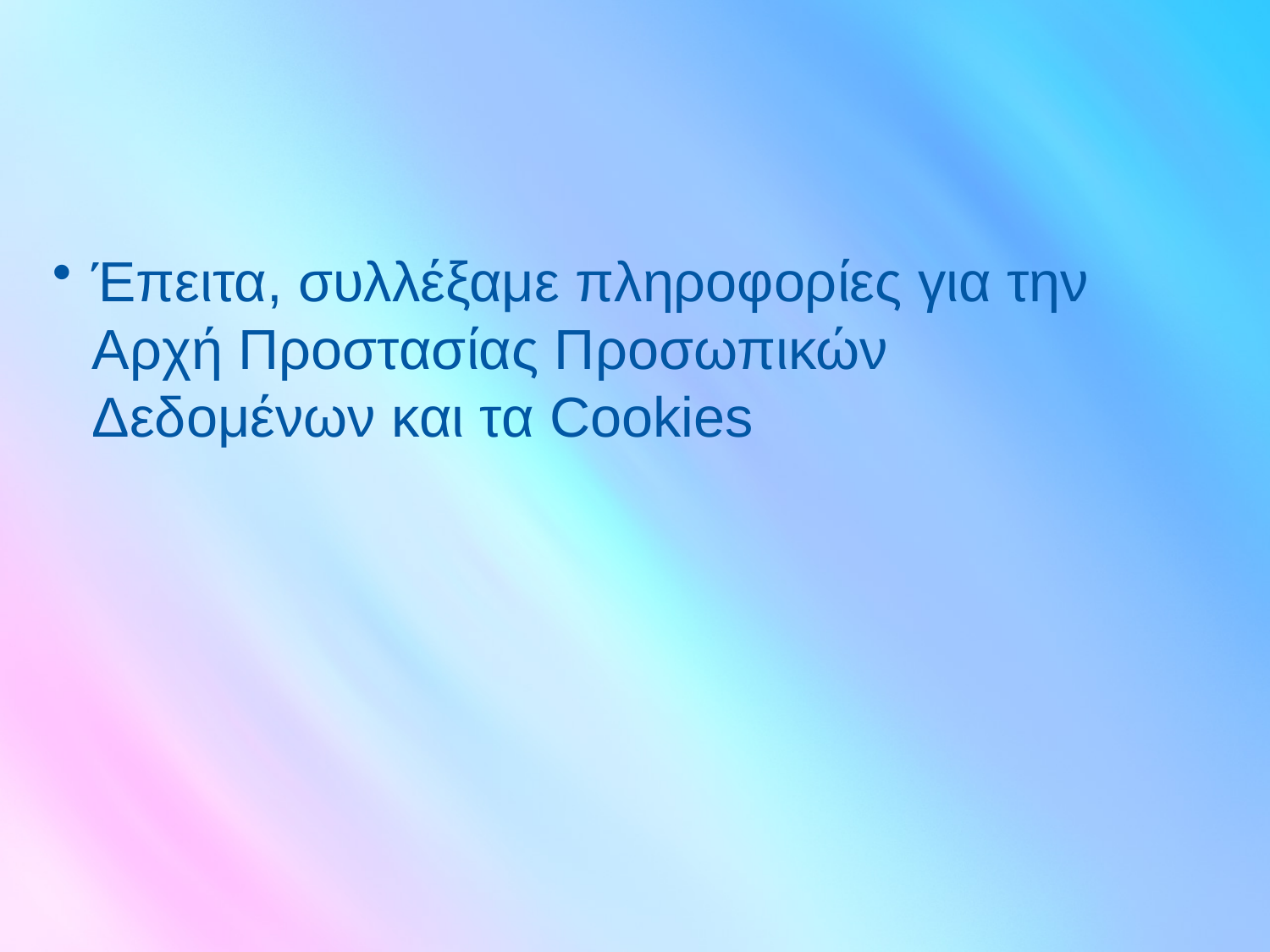

Έπειτα, συλλέξαμε πληροφορίες για την Αρχή Προστασίας Προσωπικών Δεδομένων και τα Cookies